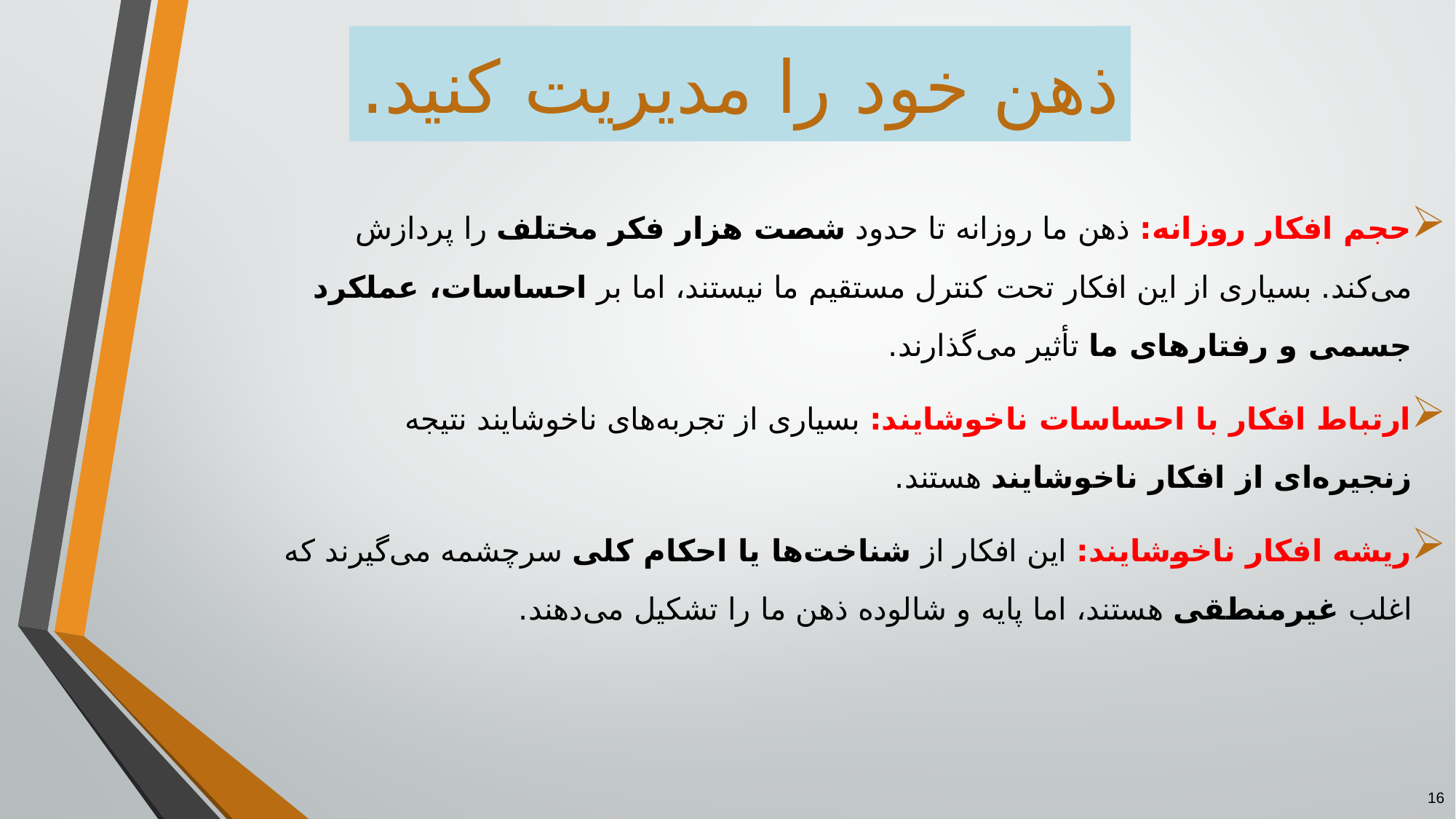

ذهن خود را مدیریت کنید.
حجم افکار روزانه: ذهن ما روزانه تا حدود شصت هزار فکر مختلف را پردازش می‌کند. بسیاری از این افکار تحت کنترل مستقیم ما نیستند، اما بر احساسات، عملکرد جسمی و رفتارهای ما تأثیر می‌گذارند.
ارتباط افکار با احساسات ناخوشایند: بسیاری از تجربه‌های ناخوشایند نتیجه زنجیره‌ای از افکار ناخوشایند هستند.
ریشه افکار ناخوشایند: این افکار از شناخت‌ها یا احکام کلی سرچشمه می‌گیرند که اغلب غیرمنطقی هستند، اما پایه و شالوده ذهن ما را تشکیل می‌دهند.
16